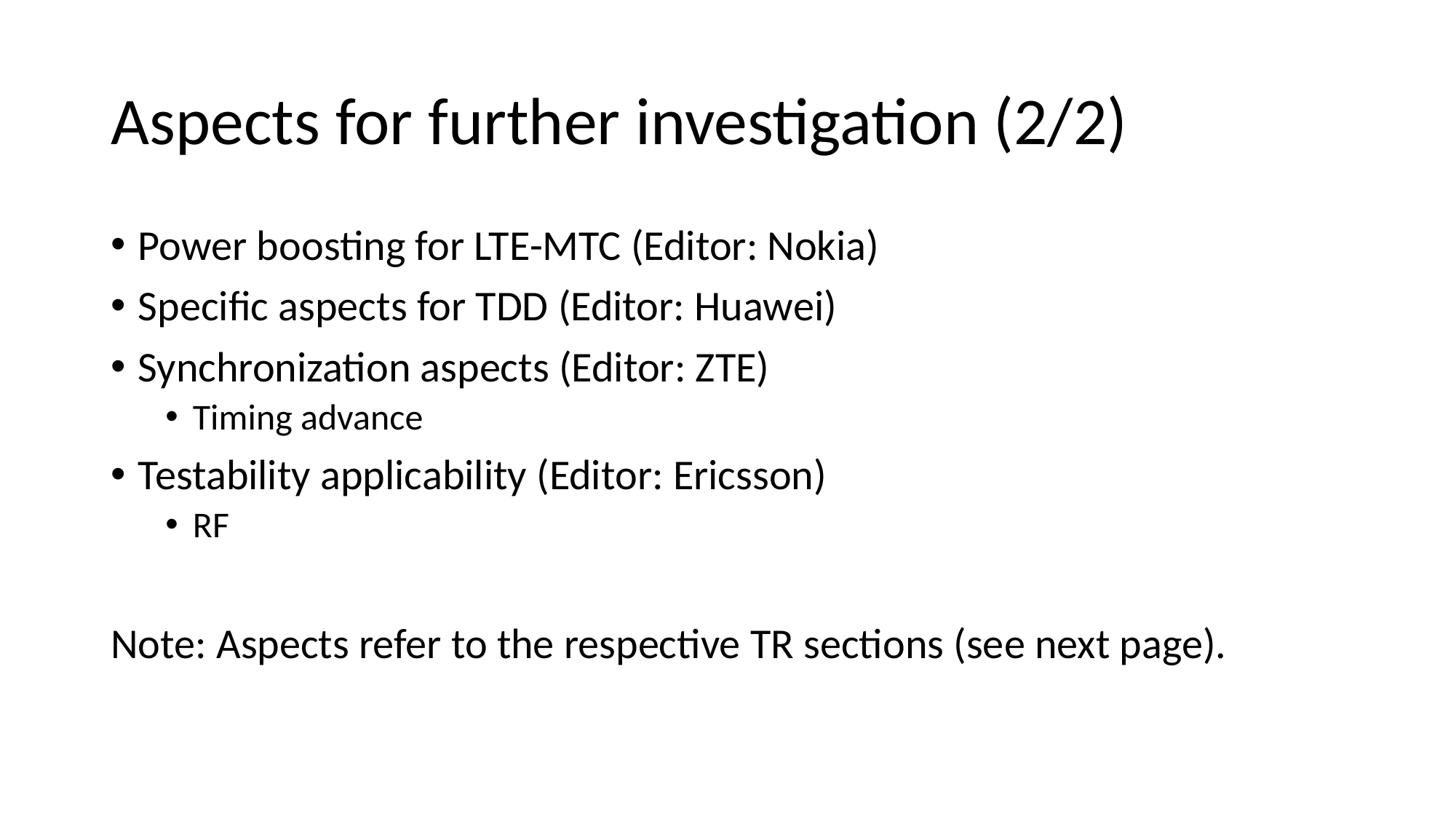

# Aspects for further investigation (2/2)
Power boosting for LTE-MTC (Editor: Nokia)
Specific aspects for TDD (Editor: Huawei)
Synchronization aspects (Editor: ZTE)
Timing advance
Testability applicability (Editor: Ericsson)
RF

Note: Aspects refer to the respective TR sections (see next page).